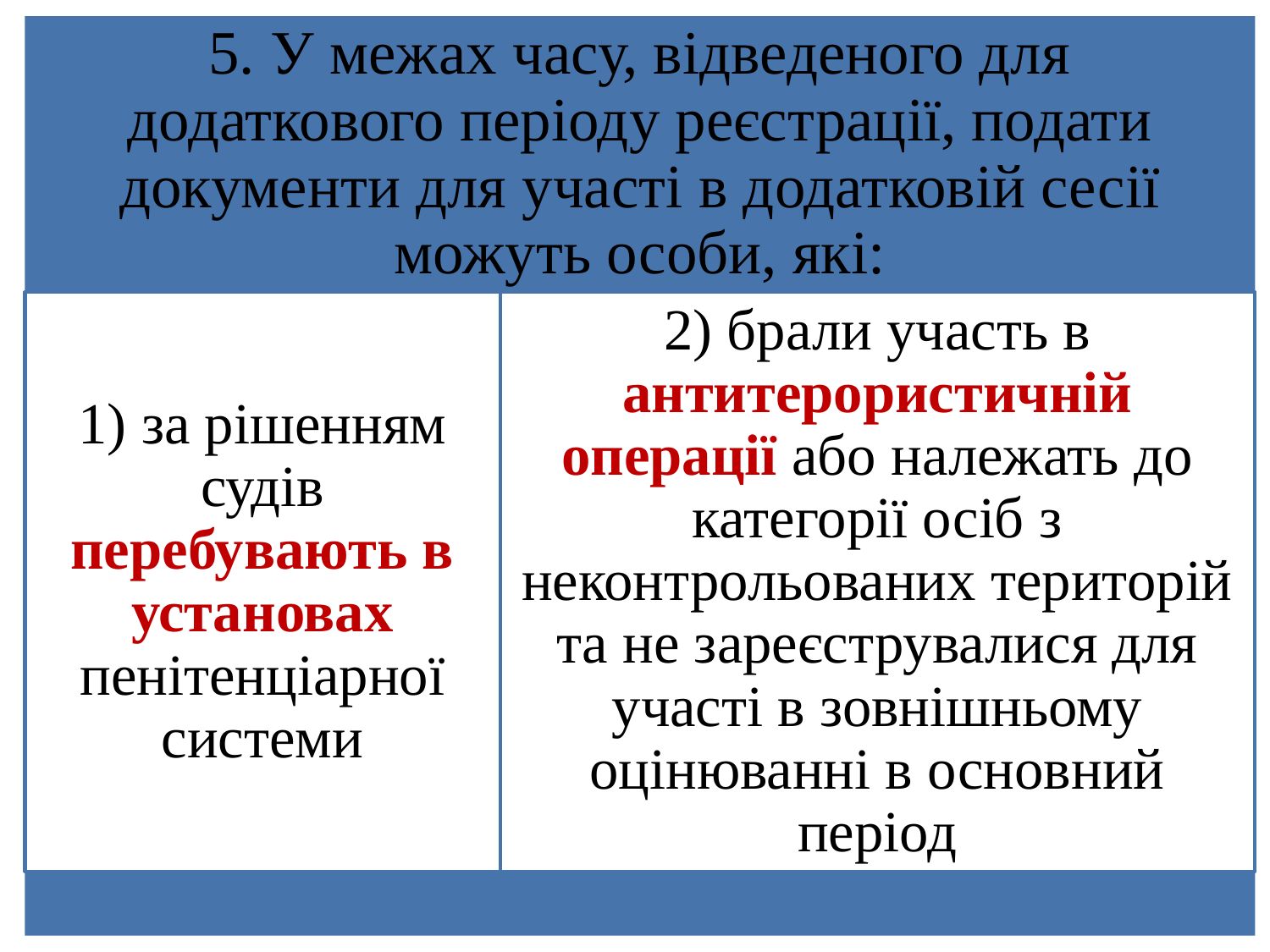

5. У межах часу, відведеного для додаткового періоду реєстрації, подати документи для участі в додатковій сесії можуть особи, які:
1) за рішенням судів перебувають в установах пенітенціарної системи
2) брали участь в антитерористичній операції або належать до категорії осіб з неконтрольованих територій та не зареєструвалися для участі в зовнішньому оцінюванні в основний період